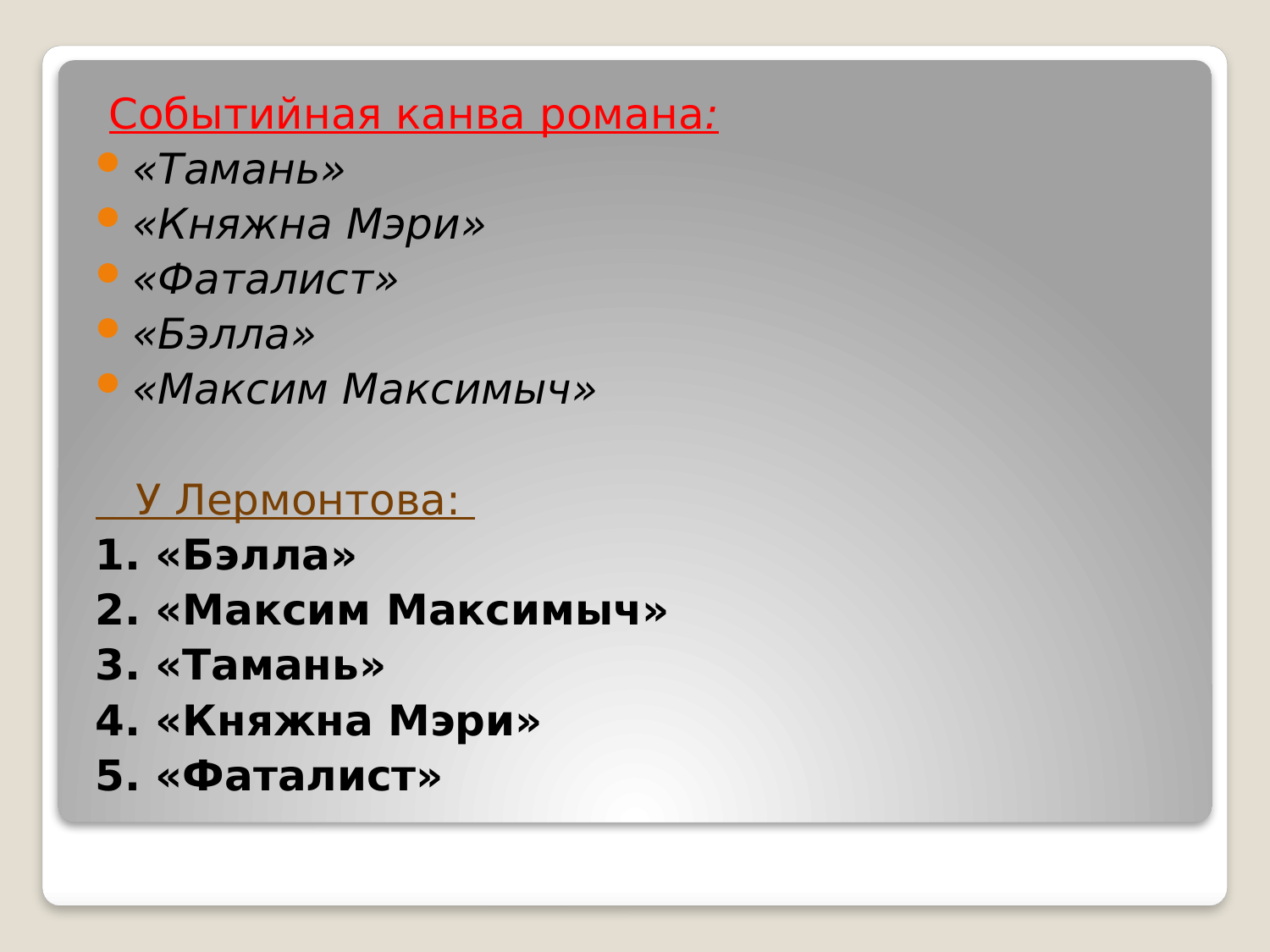

Событийная канва романа:
«Тамань»
«Княжна Мэри»
«Фаталист»
«Бэлла»
«Максим Максимыч»

   У Лермонтова:
1. «Бэлла»
2. «Максим Максимыч»
3. «Тамань»
4. «Княжна Мэри»
5. «Фаталист»

#